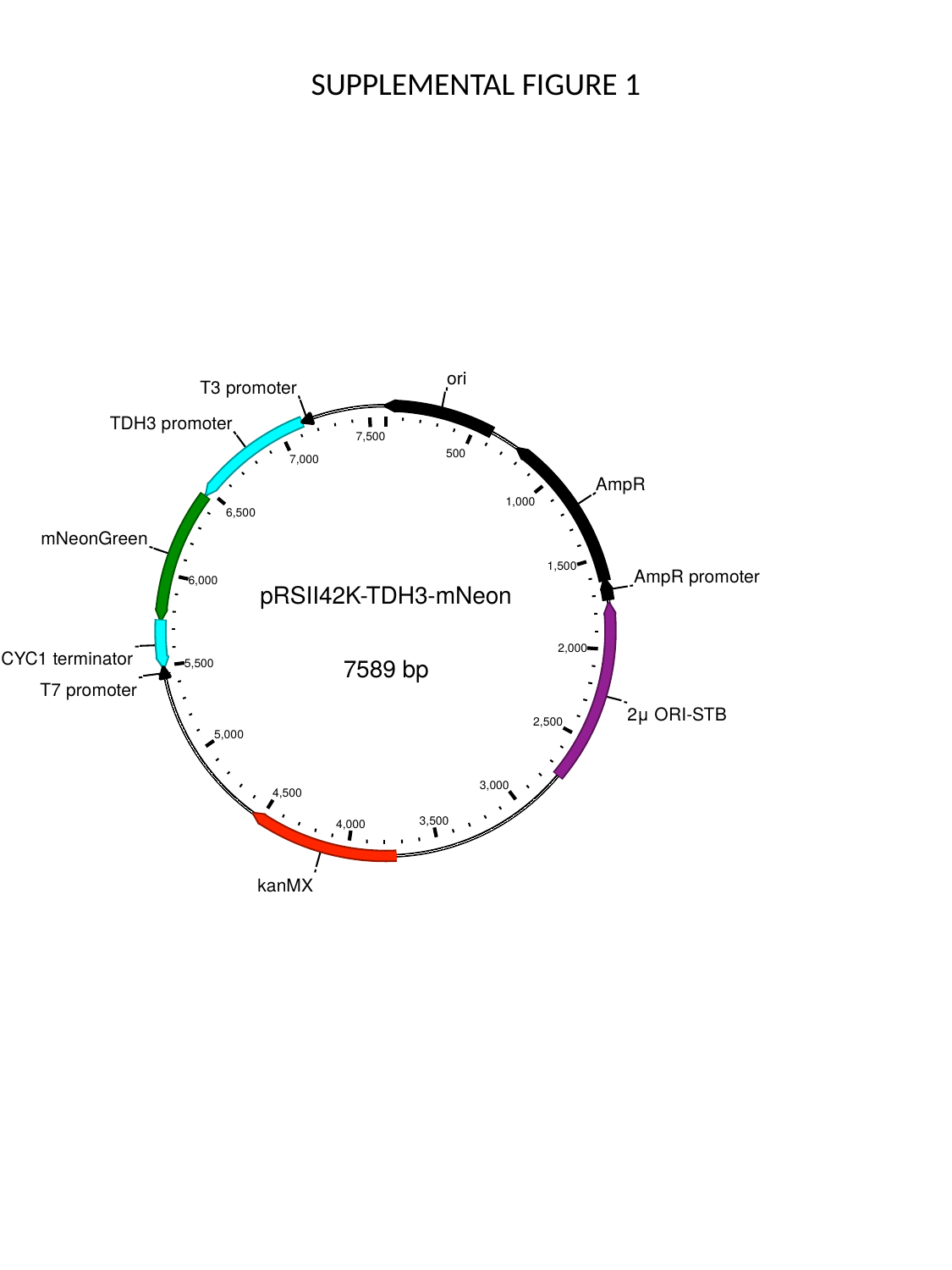

SUPPLEMENTAL FIGURE 1
ori
T3 promoter

TDH3 promoter

7,500

500

7,000

AmpR

1,000

6,500

mNeonGreen

1,500

AmpR promoter
6,000

pRSII42K-TDH3-mNeon

2,000

CYC1 terminator

7589 bp
5,500

T7 promoter

2μ ORI-STB

2,500

5,000

3,000

4,500

3,500

4,000

kanMX